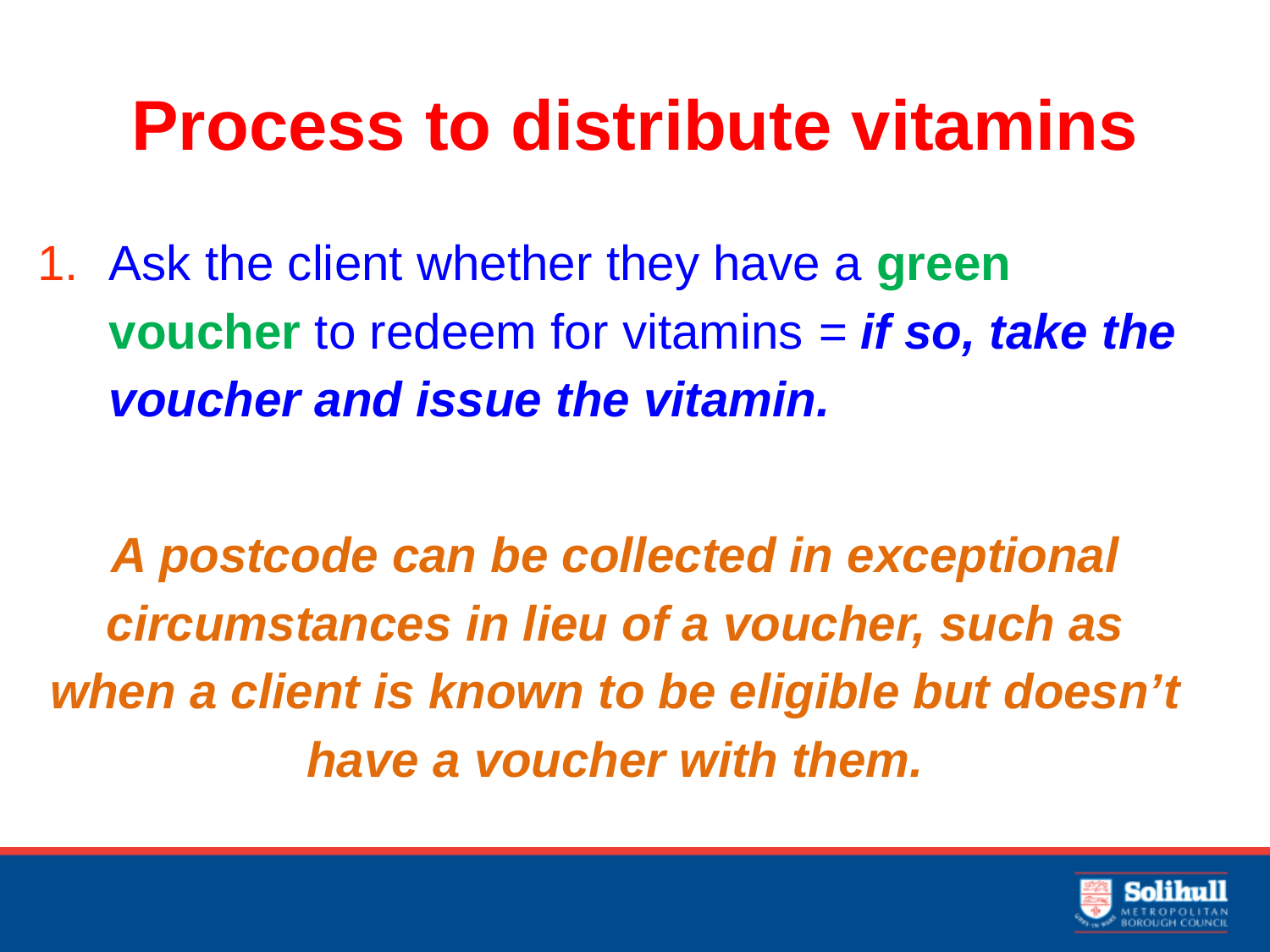

# Process to distribute vitamins
Ask the client whether they have a green voucher to redeem for vitamins = if so, take the voucher and issue the vitamin.

A postcode can be collected in exceptional circumstances in lieu of a voucher, such as when a client is known to be eligible but doesn’t have a voucher with them.